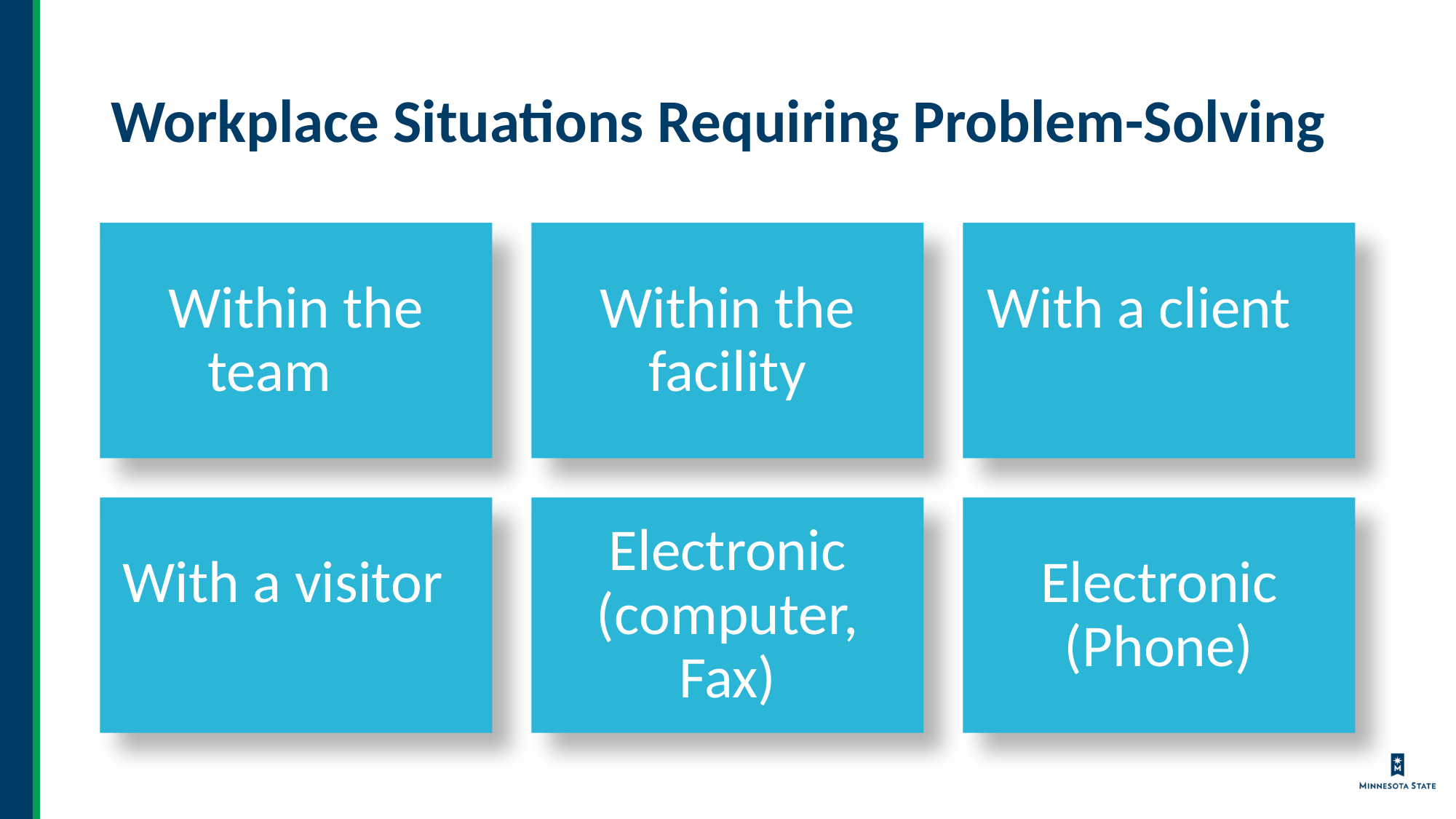

# Workplace Situations Requiring Problem-Solving
Within the team
Within the facility
With a client
With a visitor
Electronic (computer, Fax)
Electronic (Phone)